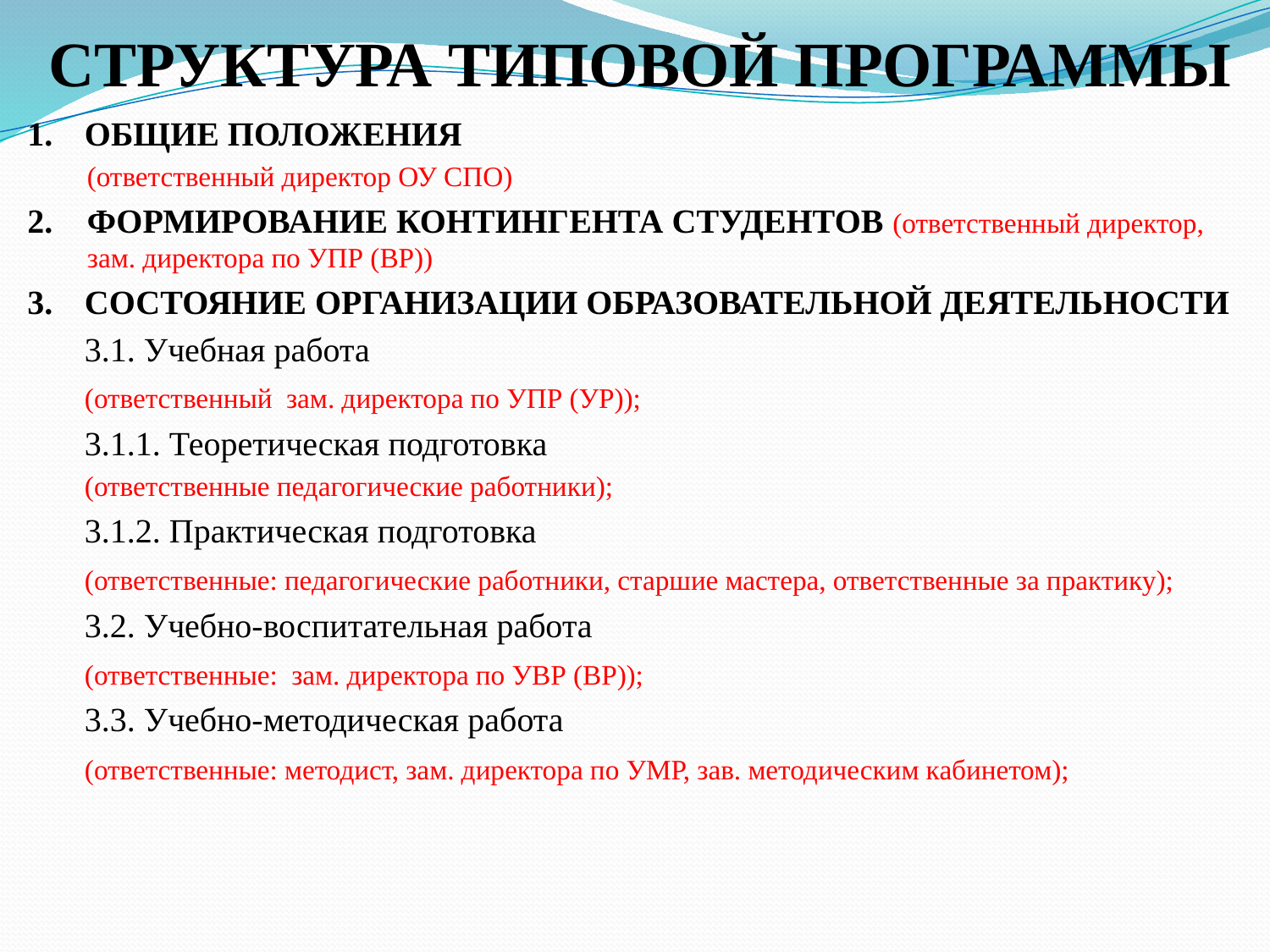

# СТРУКТУРА ТИПОВОЙ ПРОГРАММЫ
ОБЩИЕ ПОЛОЖЕНИЯ
(ответственный директор ОУ СПО)
ФОРМИРОВАНИЕ КОНТИНГЕНТА СТУДЕНТОВ (ответственный директор, зам. директора по УПР (ВР))
СОСТОЯНИЕ ОРГАНИЗАЦИИ ОБРАЗОВАТЕЛЬНОЙ ДЕЯТЕЛЬНОСТИ
	3.1. Учебная работа
	(ответственный  зам. директора по УПР (УР));
		3.1.1. Теоретическая подготовка
	(ответственные педагогические работники);
		3.1.2. Практическая подготовка
	(ответственные: педагогические работники, старшие мастера, ответственные за практику);
	3.2. Учебно-воспитательная работа
	(ответственные:  зам. директора по УВР (ВР));
	3.3. Учебно-методическая работа
	(ответственные: методист, зам. директора по УМР, зав. методическим кабинетом);